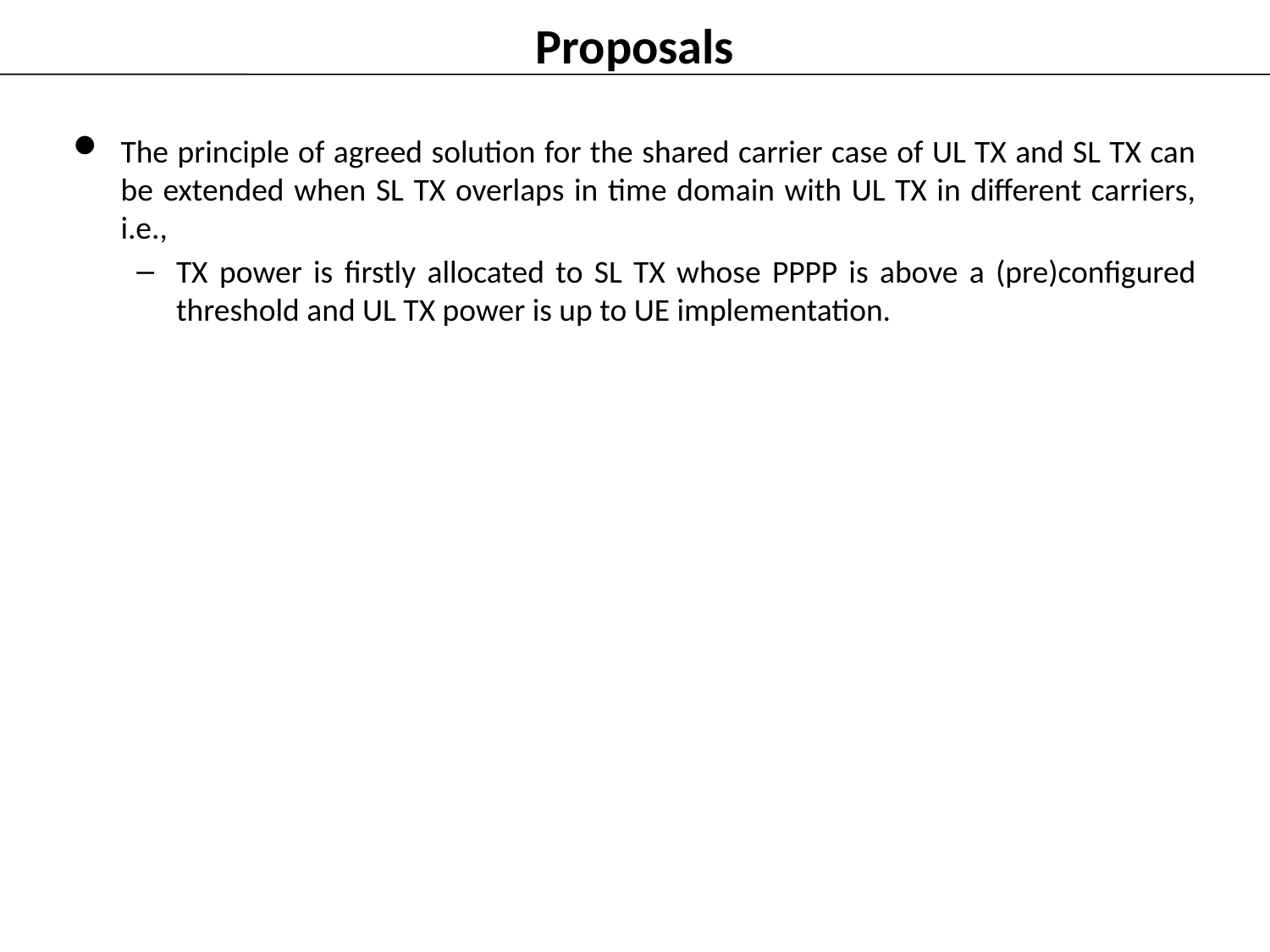

# Proposals
The principle of agreed solution for the shared carrier case of UL TX and SL TX can be extended when SL TX overlaps in time domain with UL TX in different carriers, i.e.,
TX power is firstly allocated to SL TX whose PPPP is above a (pre)configured threshold and UL TX power is up to UE implementation.